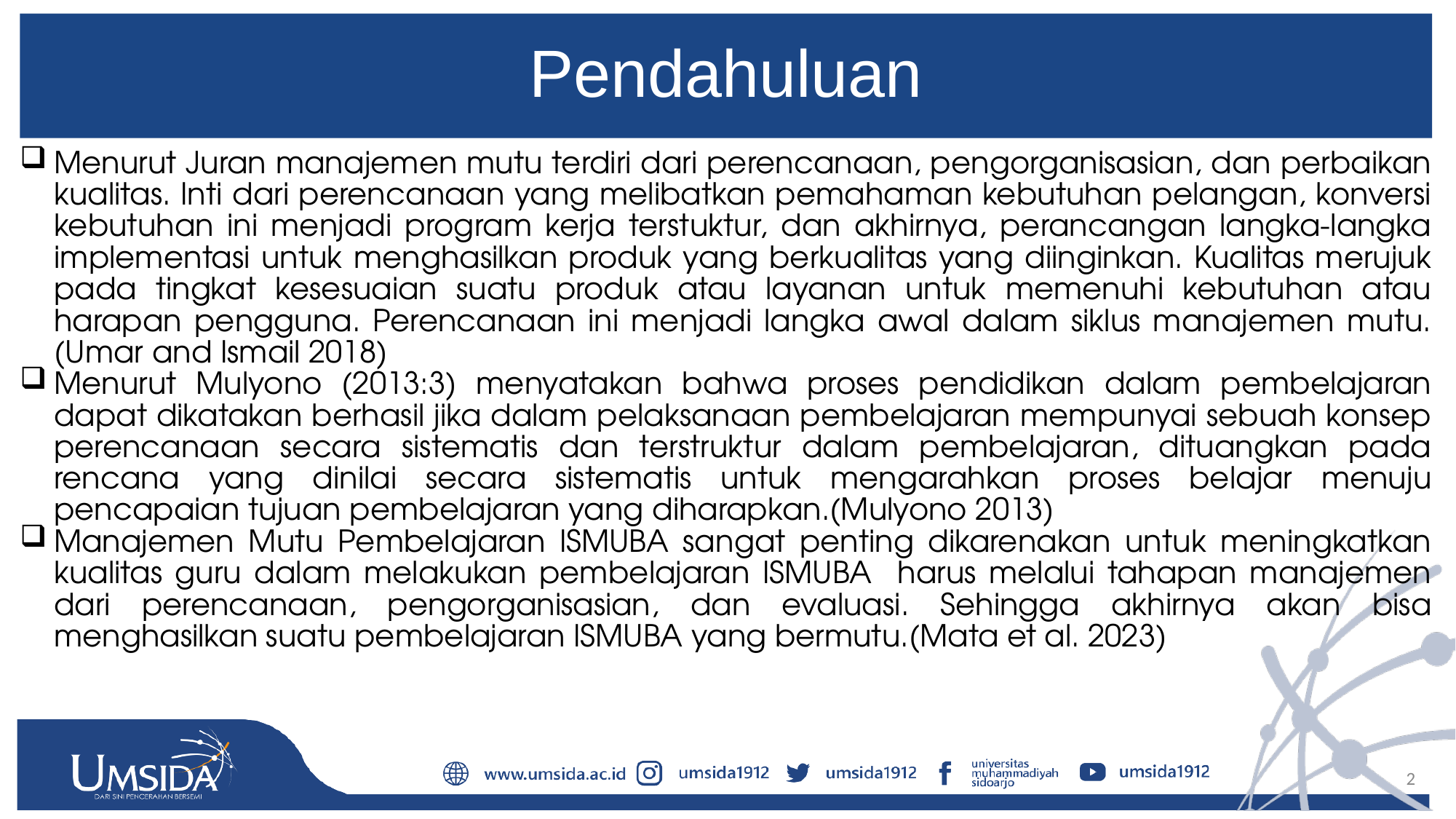

# Pendahuluan
Menurut Juran manajemen mutu terdiri dari perencanaan, pengorganisasian, dan perbaikan kualitas. Inti dari perencanaan yang melibatkan pemahaman kebutuhan pelangan, konversi kebutuhan ini menjadi program kerja terstuktur, dan akhirnya, perancangan langka-langka implementasi untuk menghasilkan produk yang berkualitas yang diinginkan. Kualitas merujuk pada tingkat kesesuaian suatu produk atau layanan untuk memenuhi kebutuhan atau harapan pengguna. Perencanaan ini menjadi langka awal dalam siklus manajemen mutu. (Umar and Ismail 2018)
Menurut Mulyono (2013:3) menyatakan bahwa proses pendidikan dalam pembelajaran dapat dikatakan berhasil jika dalam pelaksanaan pembelajaran mempunyai sebuah konsep perencanaan secara sistematis dan terstruktur dalam pembelajaran, dituangkan pada rencana yang dinilai secara sistematis untuk mengarahkan proses belajar menuju pencapaian tujuan pembelajaran yang diharapkan.(Mulyono 2013)
Manajemen Mutu Pembelajaran ISMUBA sangat penting dikarenakan untuk meningkatkan kualitas guru dalam melakukan pembelajaran ISMUBA  harus melalui tahapan manajemen dari perencanaan, pengorganisasian, dan evaluasi. Sehingga akhirnya akan bisa menghasilkan suatu pembelajaran ISMUBA yang bermutu.(Mata et al. 2023)